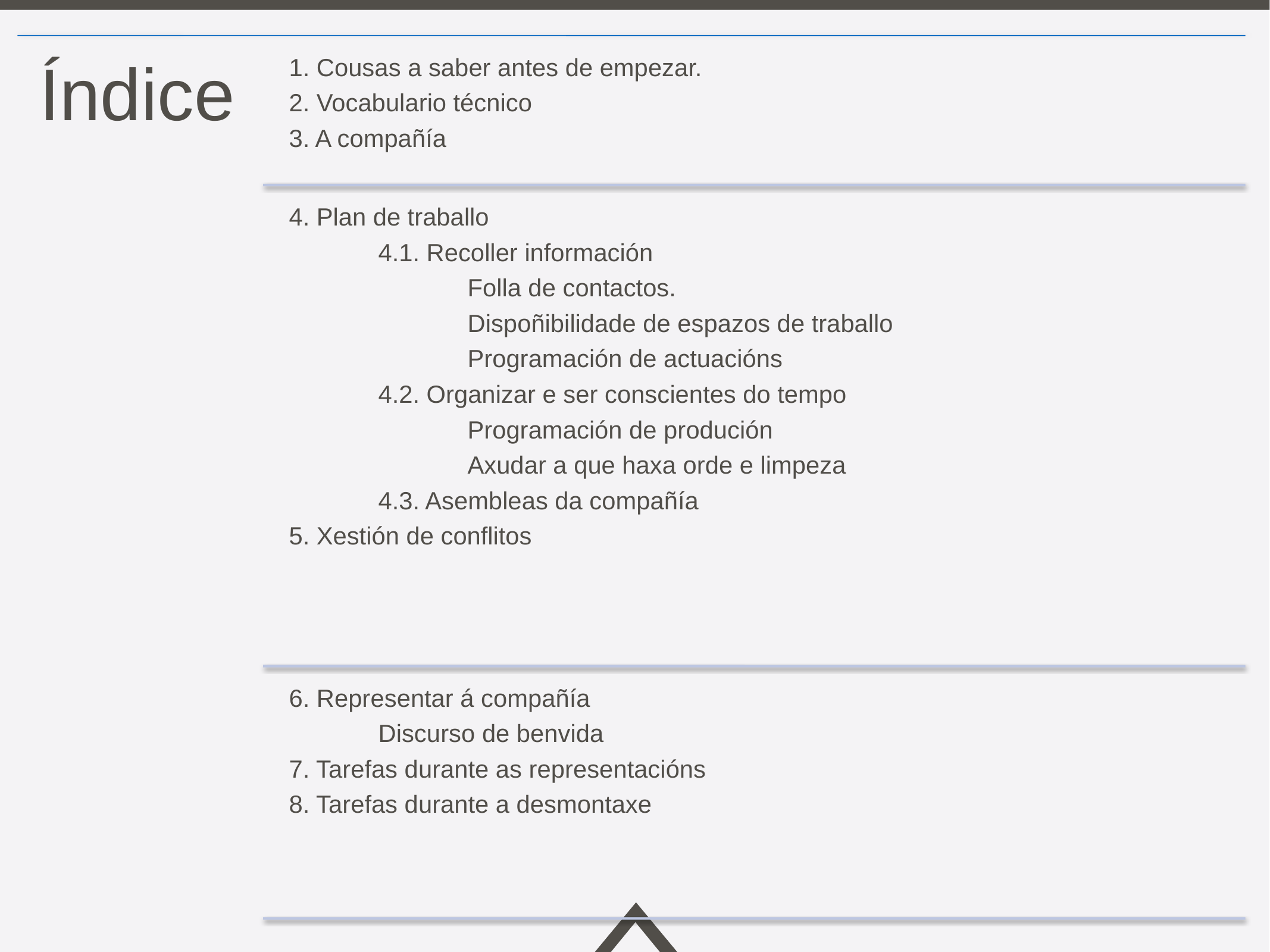

Índice
1. Cousas a saber antes de empezar.
2. Vocabulario técnico
3. A compañía

4. Plan de traballo
	4.1. Recoller información
		Folla de contactos.
		Dispoñibilidade de espazos de traballo
		Programación de actuacións
	4.2. Organizar e ser conscientes do tempo
		Programación de produción
		Axudar a que haxa orde e limpeza
	4.3. Asembleas da compañía
5. Xestión de conflitos
6. Representar á compañía
	Discurso de benvida
7. Tarefas durante as representacións
8. Tarefas durante a desmontaxe